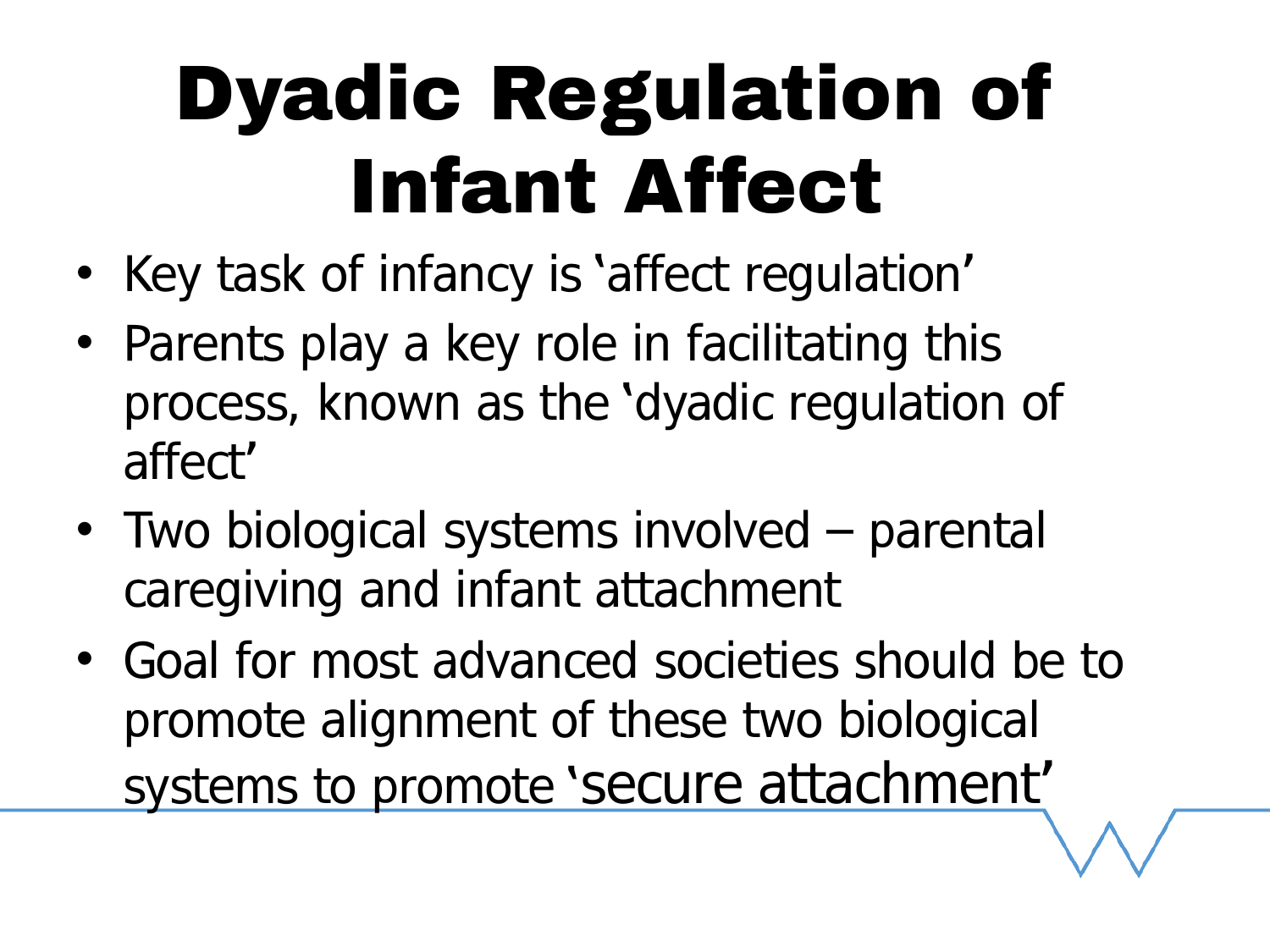

# Dyadic Regulation of Infant Affect
Key task of infancy is ‘affect regulation’
Parents play a key role in facilitating this process, known as the ‘dyadic regulation of affect’
Two biological systems involved – parental caregiving and infant attachment
Goal for most advanced societies should be to promote alignment of these two biological systems to promote ‘secure attachment’